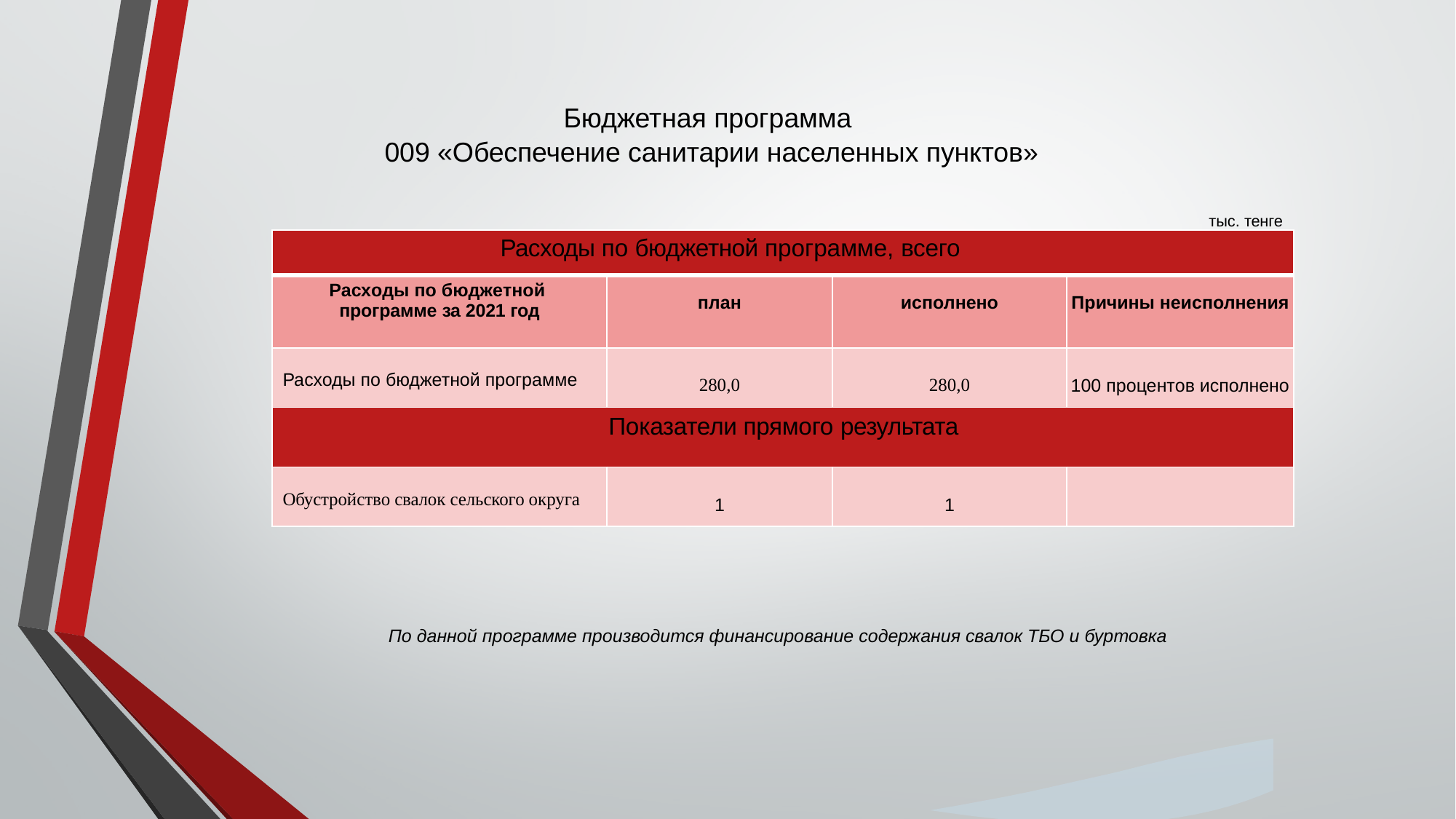

Бюджетная программа
009 «Обеспечение санитарии населенных пунктов»
тыс. тенге
| Расходы по бюджетной программе, всего |  |  |  |
| --- | --- | --- | --- |
| Расходы по бюджетной программе за 2021 год | план | исполнено | Причины неисполнения |
| Расходы по бюджетной программе | 280,0 | 280,0 | 100 процентов исполнено |
| Показатели прямого результата |  |  |  |
| Обустройство свалок сельского округа | 1 | 1 |  |
	По данной программе производится финансирование содержания свалок ТБО и буртовка